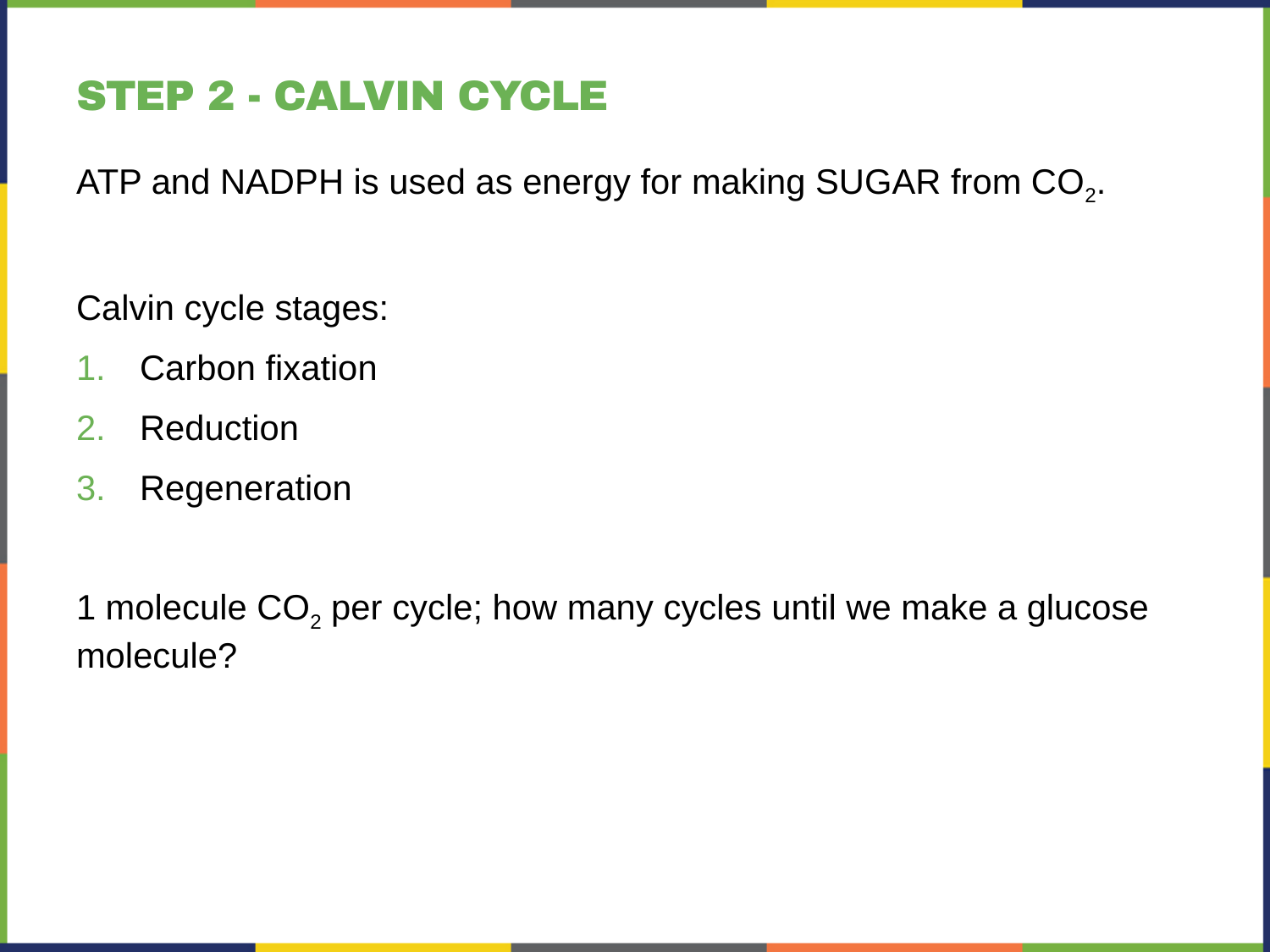

# Step 2 - Calvin cycle
ATP and NADPH is used as energy for making SUGAR from CO2.

Calvin cycle stages:
Carbon fixation
Reduction
Regeneration

1 molecule CO2 per cycle; how many cycles until we make a glucose molecule?